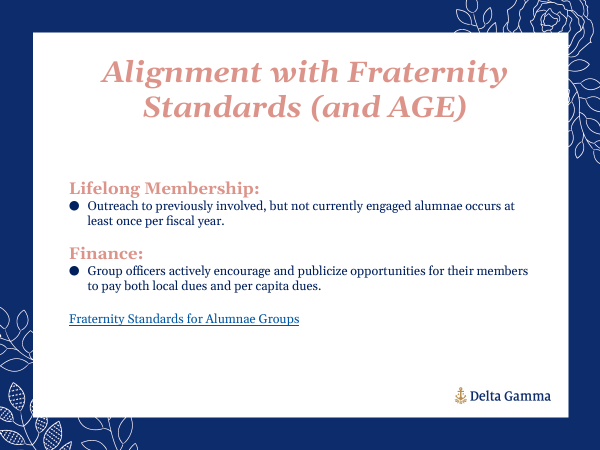

Alignment with Fraternity Standards (and AGE)
Lifelong Membership:
Outreach to previously involved, but not currently engaged alumnae occurs at least once per fiscal year.
Finance:
Group officers actively encourage and publicize opportunities for their members to pay both local dues and per capita dues.

Fraternity Standards for Alumnae Groups